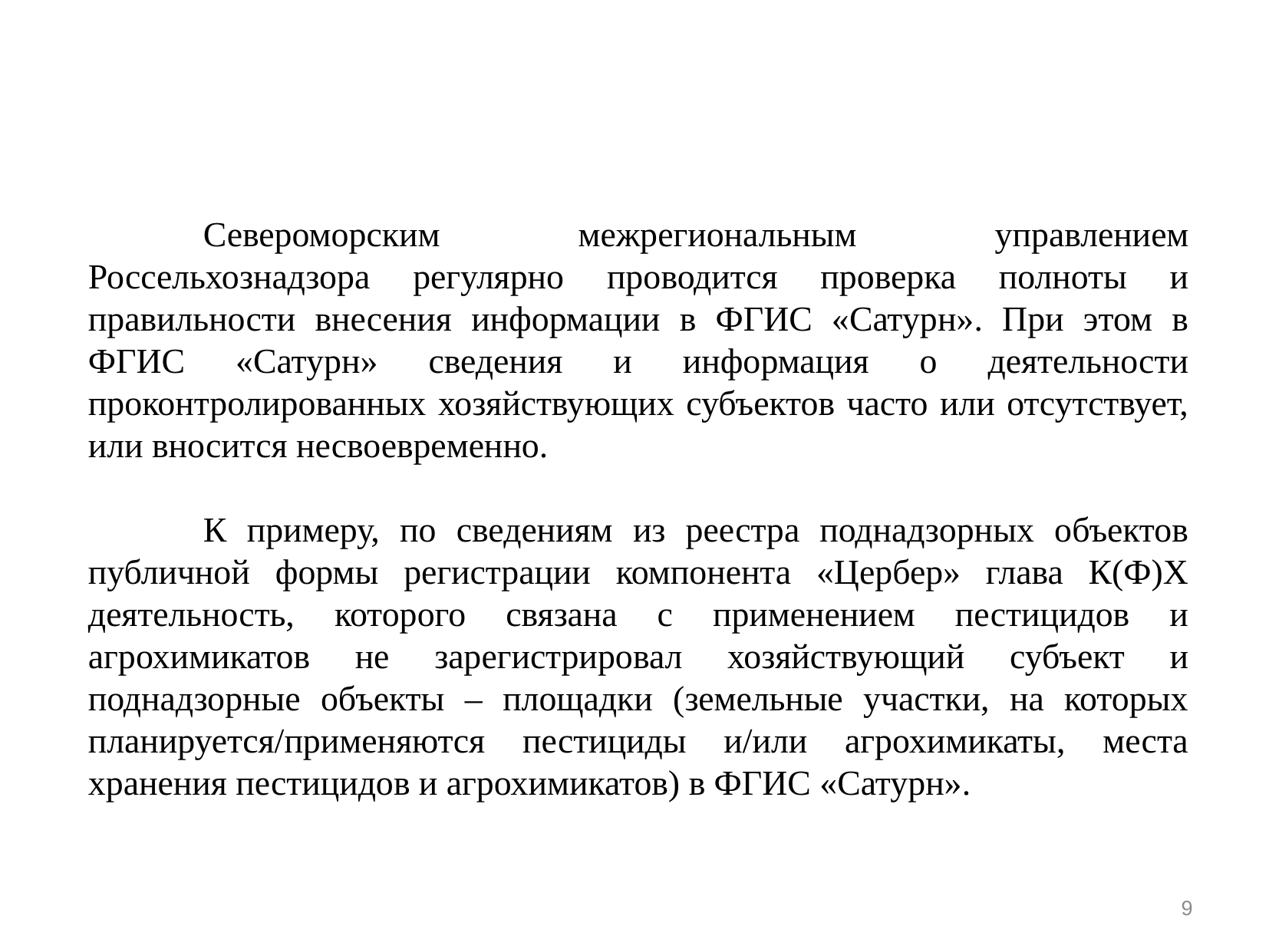

#
	Североморским межрегиональным управлением Россельхознадзора регулярно проводится проверка полноты и правильности внесения информации в ФГИС «Сатурн». При этом в ФГИС «Сатурн» сведения и информация о деятельности проконтролированных хозяйствующих субъектов часто или отсутствует, или вносится несвоевременно.

	К примеру, по сведениям из реестра поднадзорных объектов публичной формы регистрации компонента «Цербер» глава К(Ф)Х деятельность, которого связана с применением пестицидов и агрохимикатов не зарегистрировал хозяйствующий субъект и поднадзорные объекты – площадки (земельные участки, на которых планируется/применяются пестициды и/или агрохимикаты, места хранения пестицидов и агрохимикатов) в ФГИС «Сатурн».
9